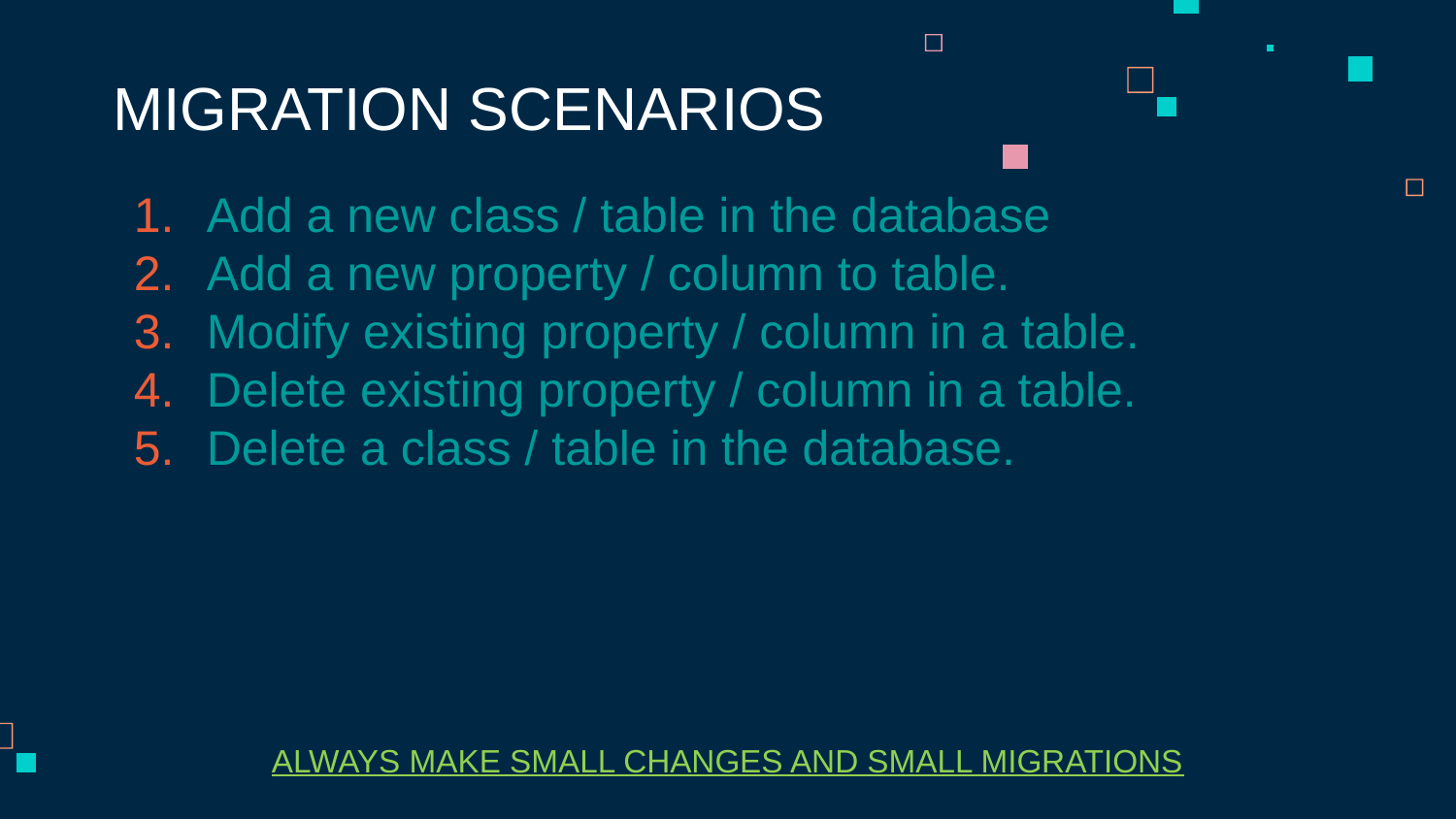

# MIGRATION SCENARIOS
Add a new class / table in the database
Add a new property / column to table.
Modify existing property / column in a table.
Delete existing property / column in a table.
Delete a class / table in the database.
ALWAYS MAKE SMALL CHANGES AND SMALL MIGRATIONS